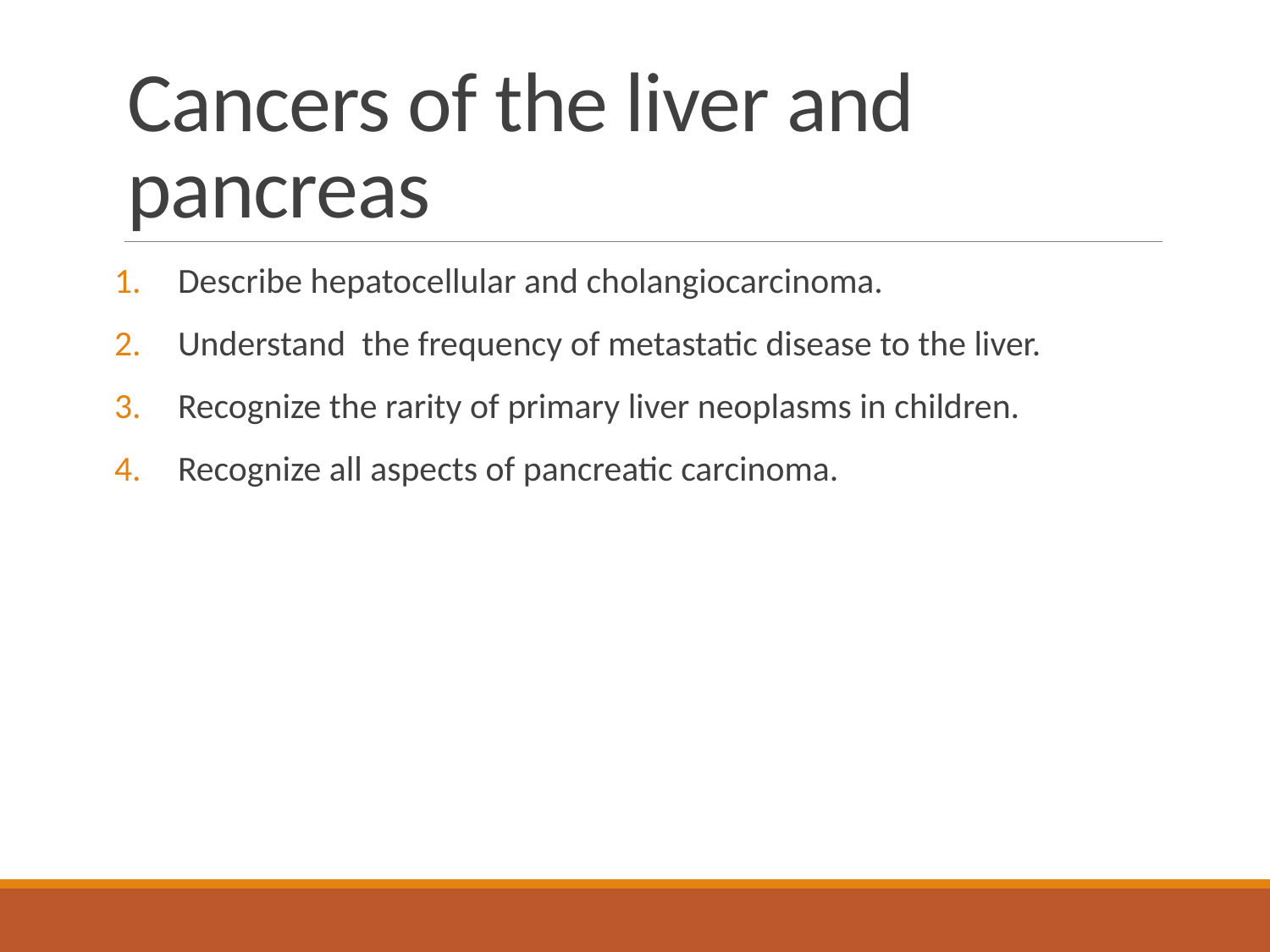

# Cancers of the liver and pancreas
Describe hepatocellular and cholangiocarcinoma.
Understand  the frequency of metastatic disease to the liver.
Recognize the rarity of primary liver neoplasms in children.
Recognize all aspects of pancreatic carcinoma.